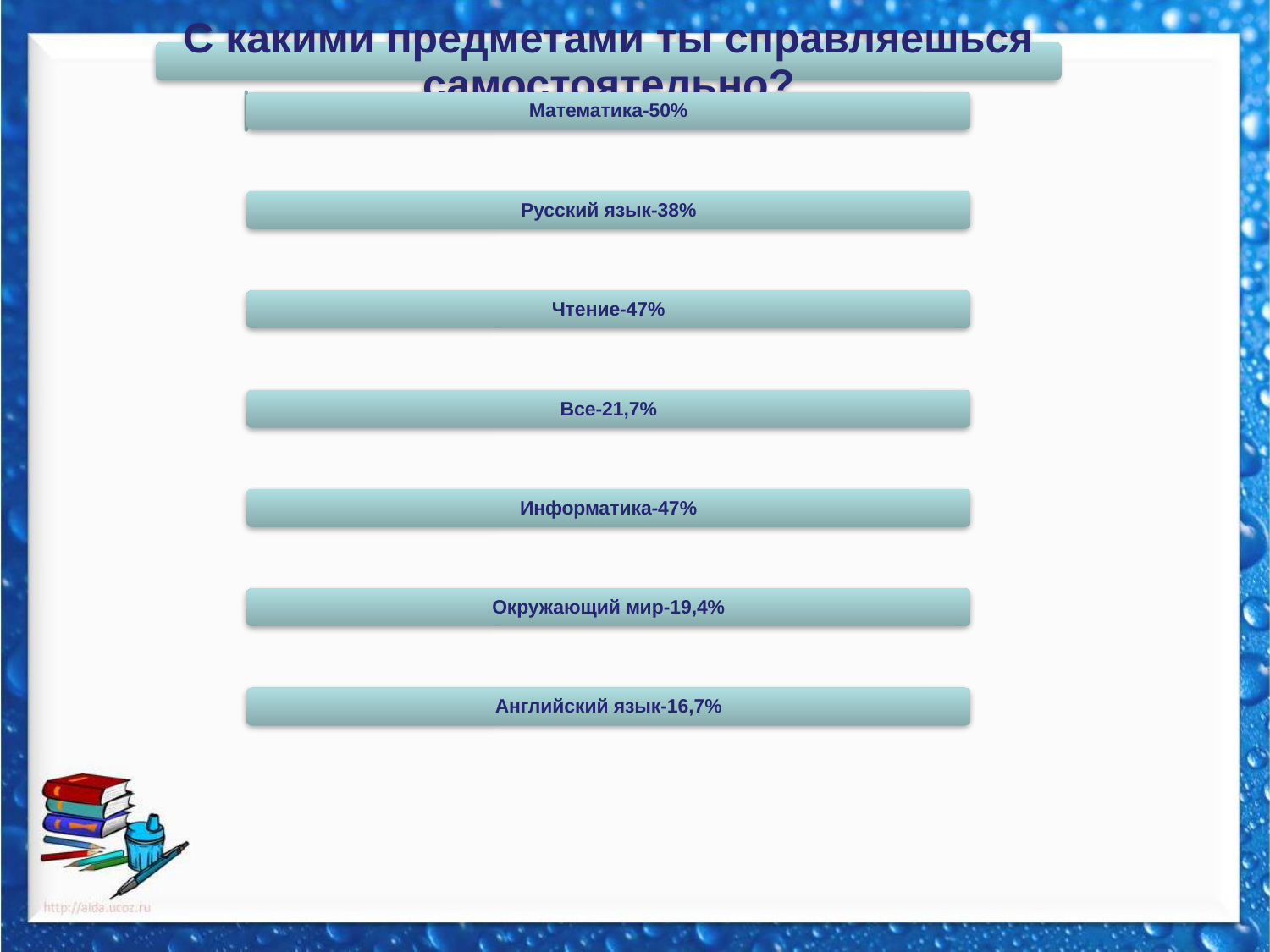

#
С какими предметами ты справляешься самостоятельно?
Математика-50%
Русский язык-38%
Чтение-47%
Все-21,7%
Информатика-47%
Окружающий мир-19,4%
Английский язык-16,7%